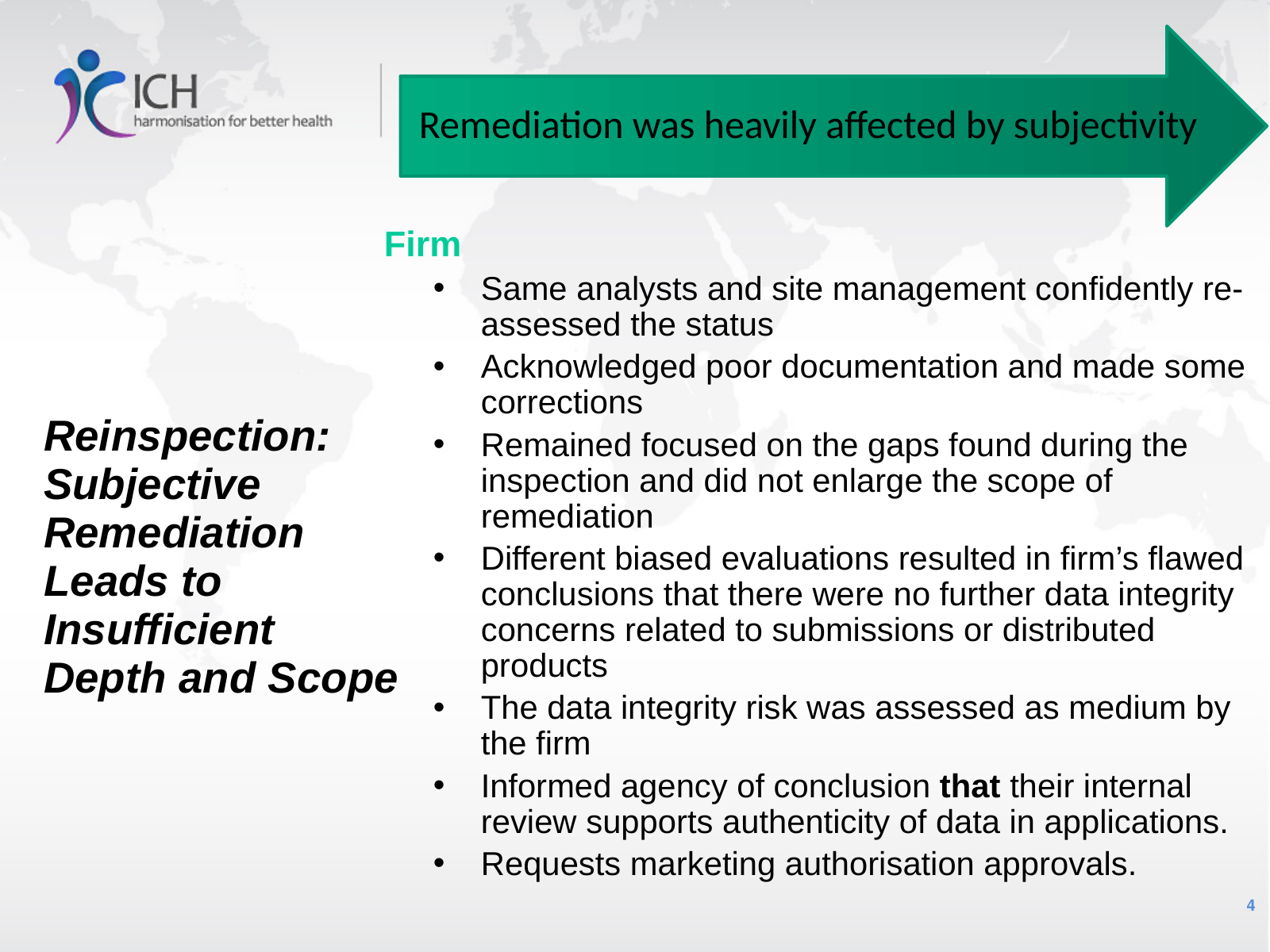

Remediation was heavily affected by subjectivity
Firm
Same analysts and site management confidently re-assessed the status
Acknowledged poor documentation and made some corrections
Remained focused on the gaps found during the inspection and did not enlarge the scope of remediation
Different biased evaluations resulted in firm’s flawed conclusions that there were no further data integrity concerns related to submissions or distributed products
The data integrity risk was assessed as medium by the firm
Informed agency of conclusion that their internal review supports authenticity of data in applications.
Requests marketing authorisation approvals.

# Reinspection: Subjective Remediation Leads to Insufficient Depth and Scope